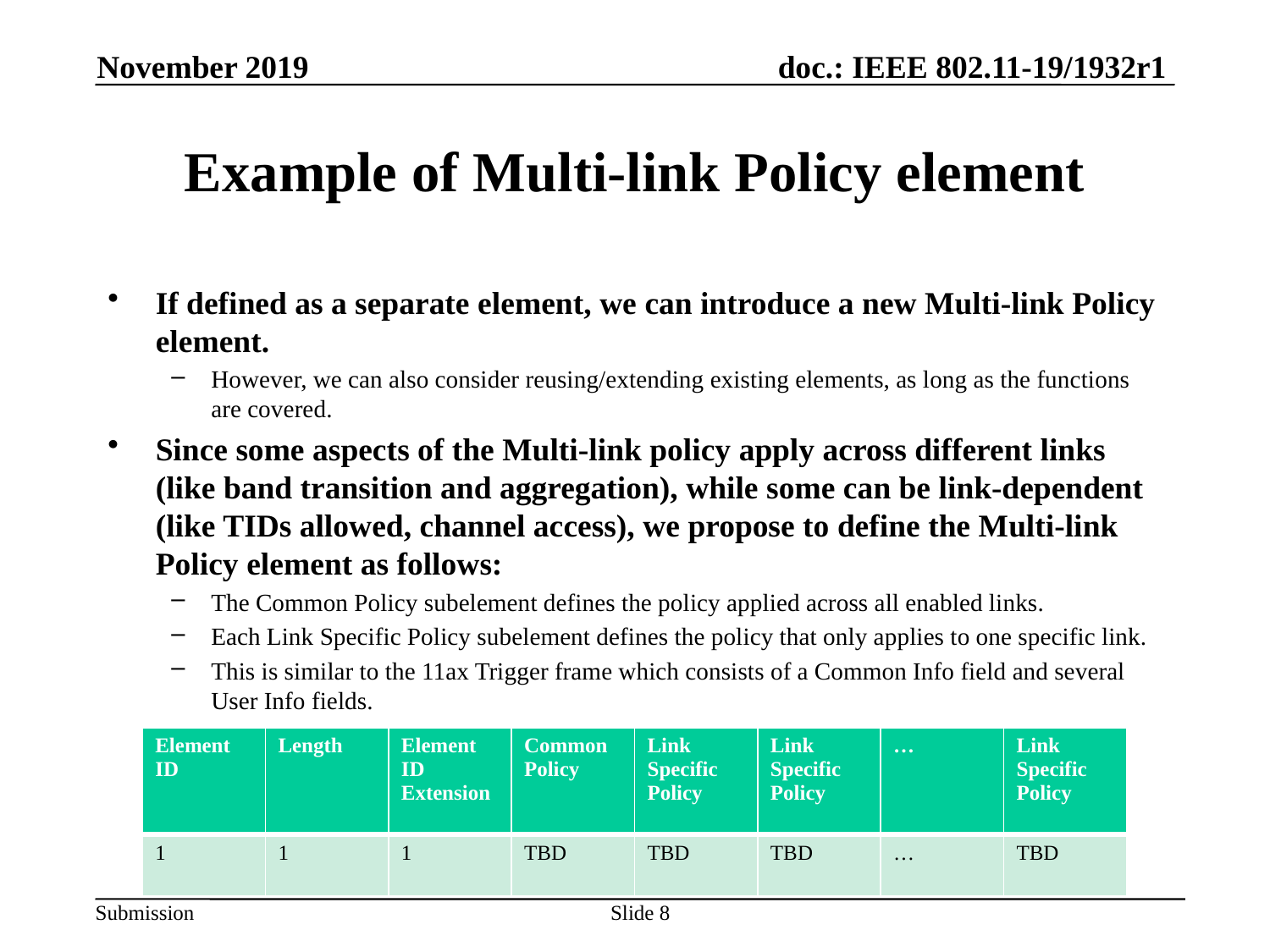

November 2019
# Example of Multi-link Policy element
If defined as a separate element, we can introduce a new Multi-link Policy element.
However, we can also consider reusing/extending existing elements, as long as the functions are covered.
Since some aspects of the Multi-link policy apply across different links (like band transition and aggregation), while some can be link-dependent (like TIDs allowed, channel access), we propose to define the Multi-link Policy element as follows:
The Common Policy subelement defines the policy applied across all enabled links.
Each Link Specific Policy subelement defines the policy that only applies to one specific link.
This is similar to the 11ax Trigger frame which consists of a Common Info field and several User Info fields.

| Element ID | Length | Element ID Extension | Common Policy | Link Specific Policy | Link Specific Policy | … | Link Specific Policy |
| --- | --- | --- | --- | --- | --- | --- | --- |
| 1 | 1 | 1 | TBD | TBD | TBD | … | TBD |
Slide 8
Cheng Chen, Intel